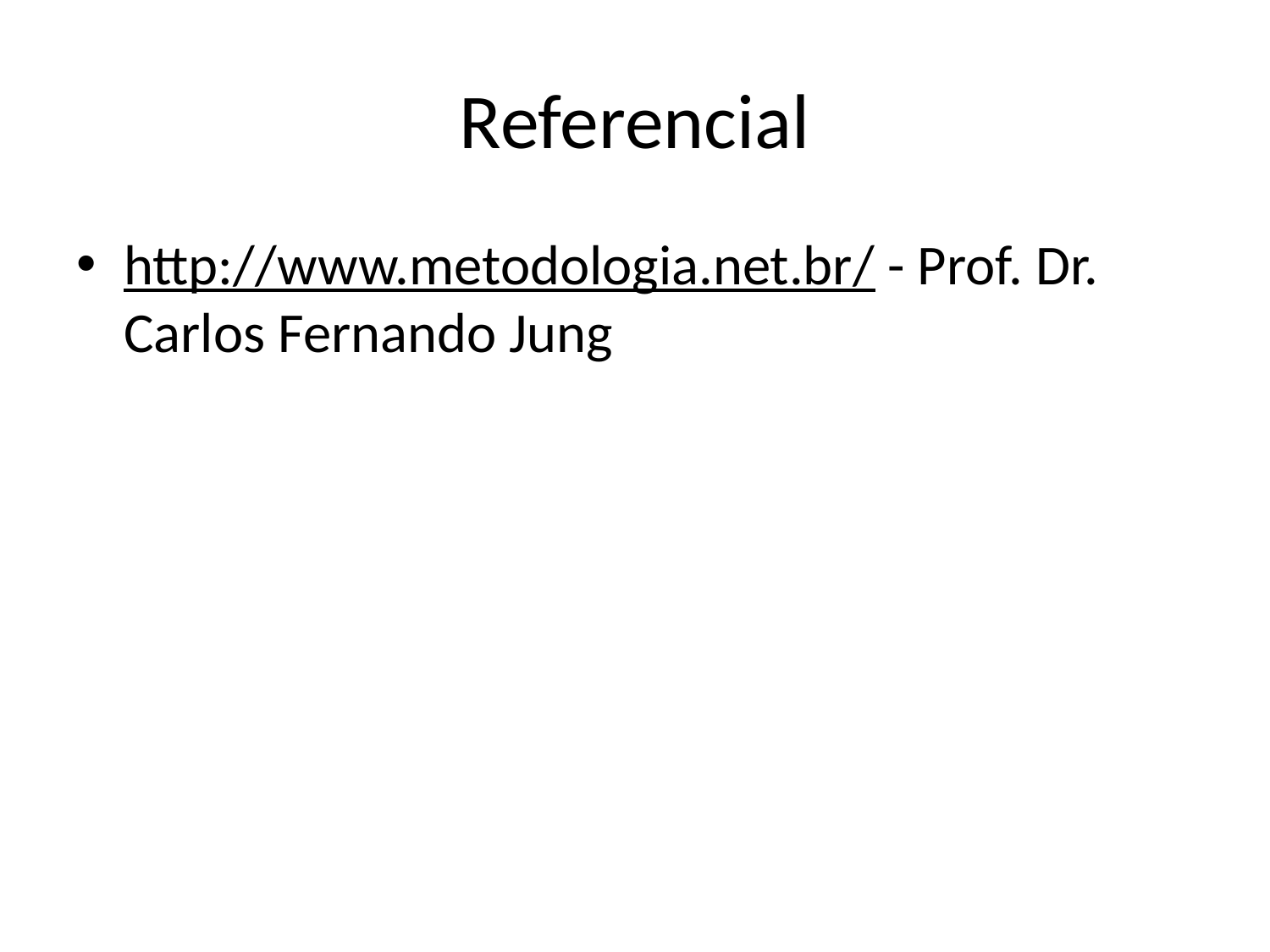

# Referencial
http://www.metodologia.net.br/ - Prof. Dr. Carlos Fernando Jung